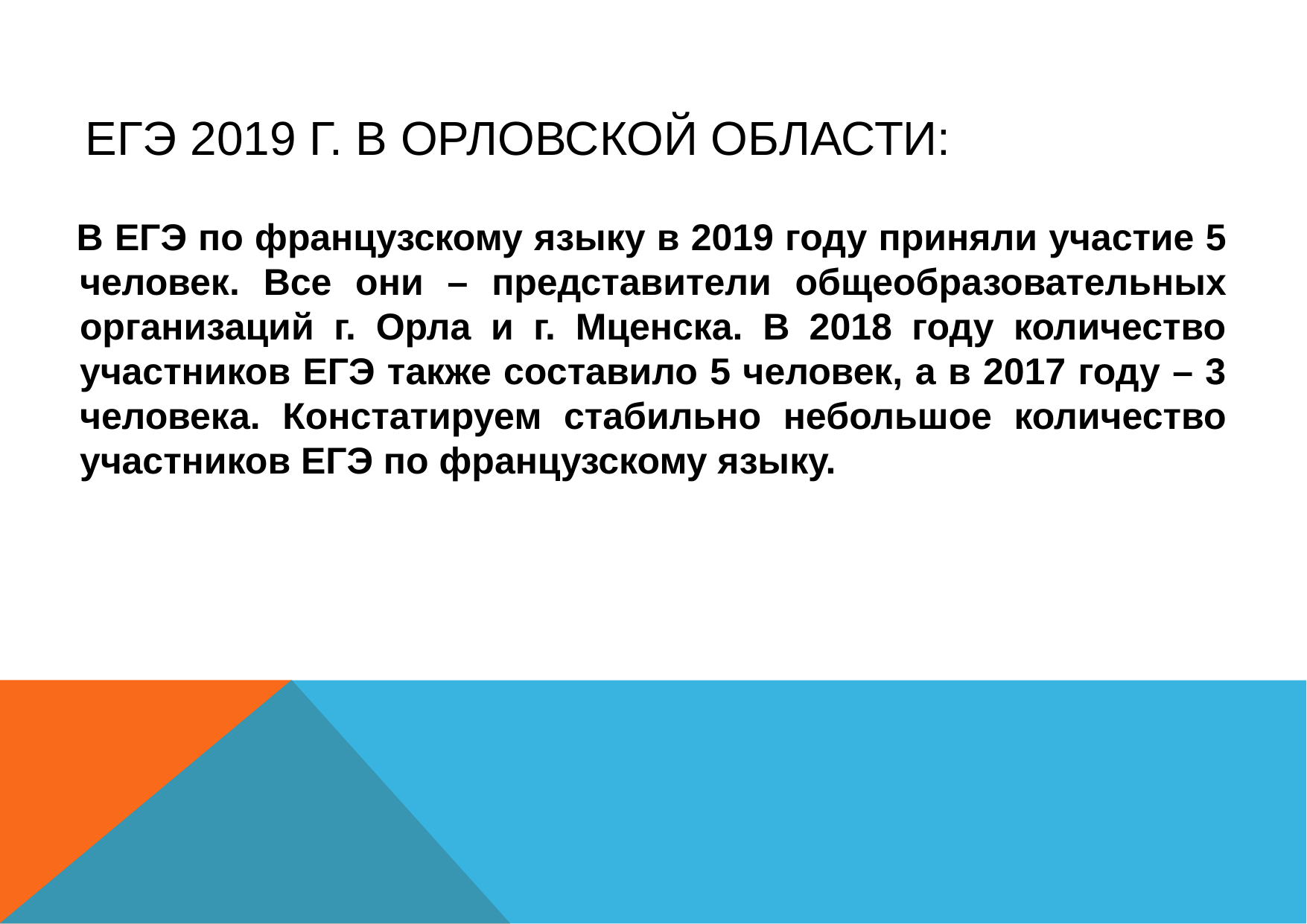

# ЕГЭ 2019 г. в Орловской области:
В ЕГЭ по французскому языку в 2019 году приняли участие 5 человек. Все они – представители общеобразовательных организаций г. Орла и г. Мценска. В 2018 году количество участников ЕГЭ также составило 5 человек, а в 2017 году – 3 человека. Констатируем стабильно небольшое количество участников ЕГЭ по французскому языку.